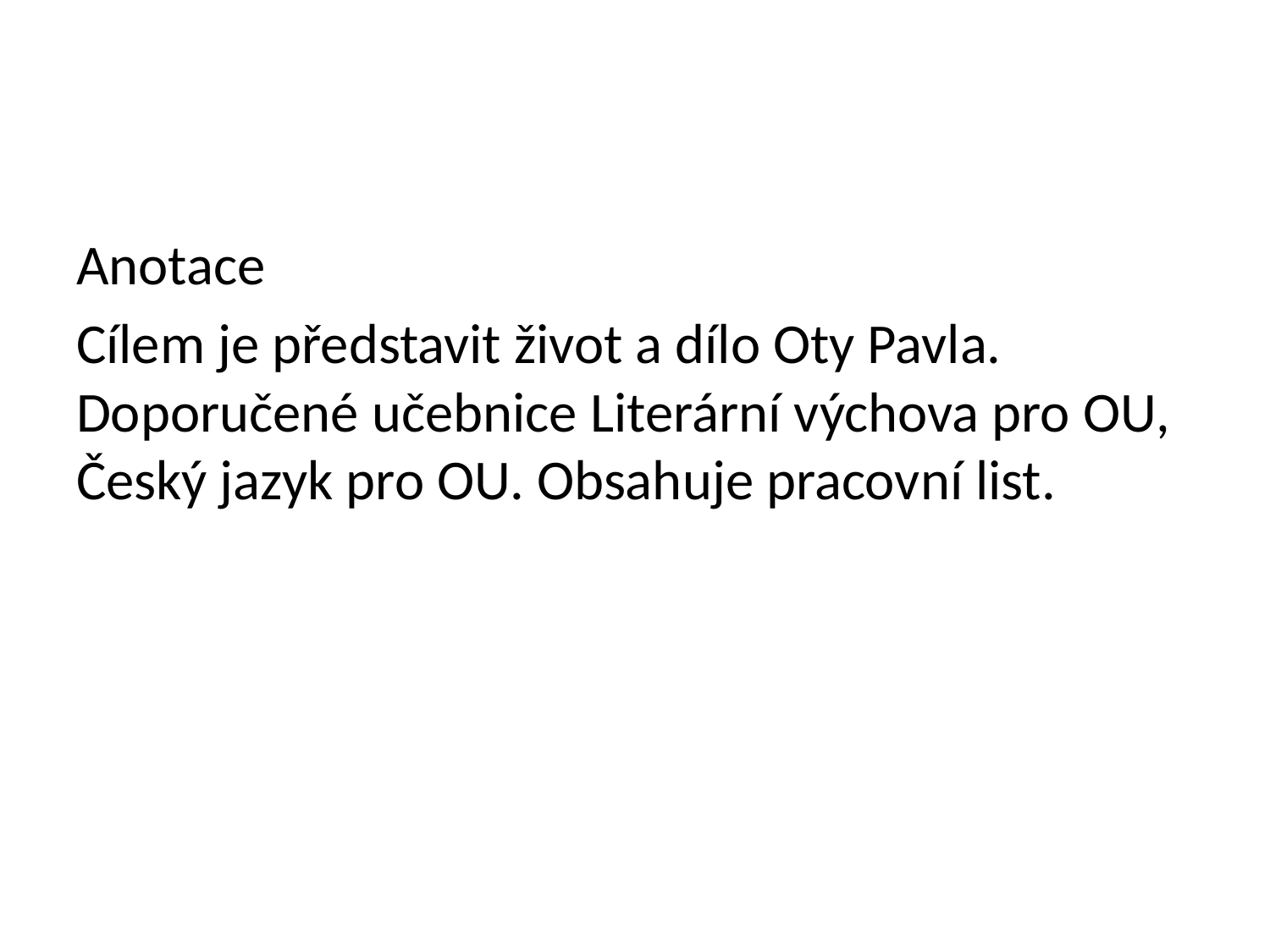

Anotace
Cílem je představit život a dílo Oty Pavla.  Doporučené učebnice Literární výchova pro OU, Český jazyk pro OU. Obsahuje pracovní list.